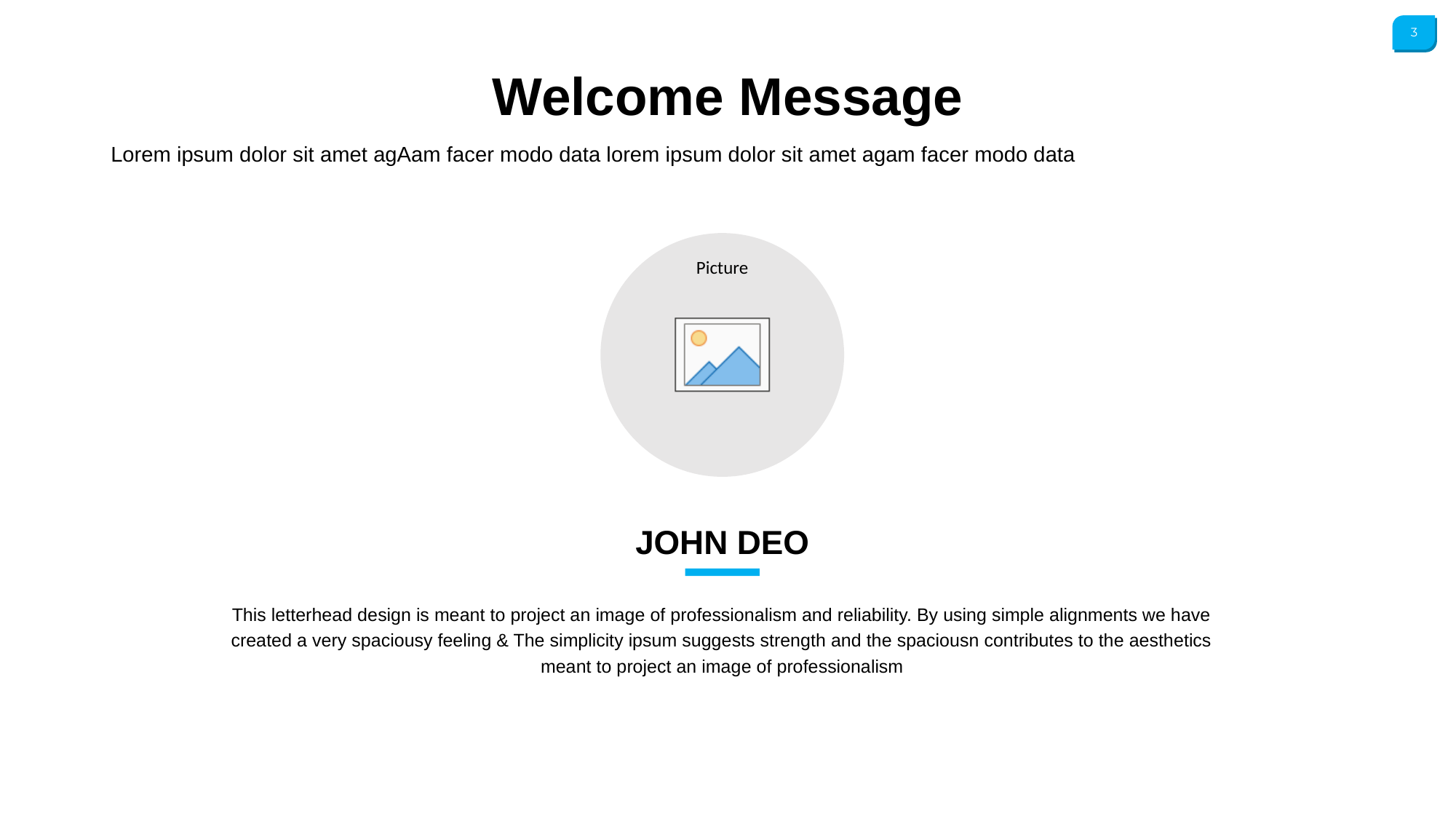

Welcome Message
Lorem ipsum dolor sit amet agAam facer modo data lorem ipsum dolor sit amet agam facer modo data

JOHN DEO

This letterhead design is meant to project an image of professionalism and reliability. By using simple alignments we have created a very spaciousy feeling & The simplicity ipsum suggests strength and the spaciousn contributes to the aesthetics meant to project an image of professionalism